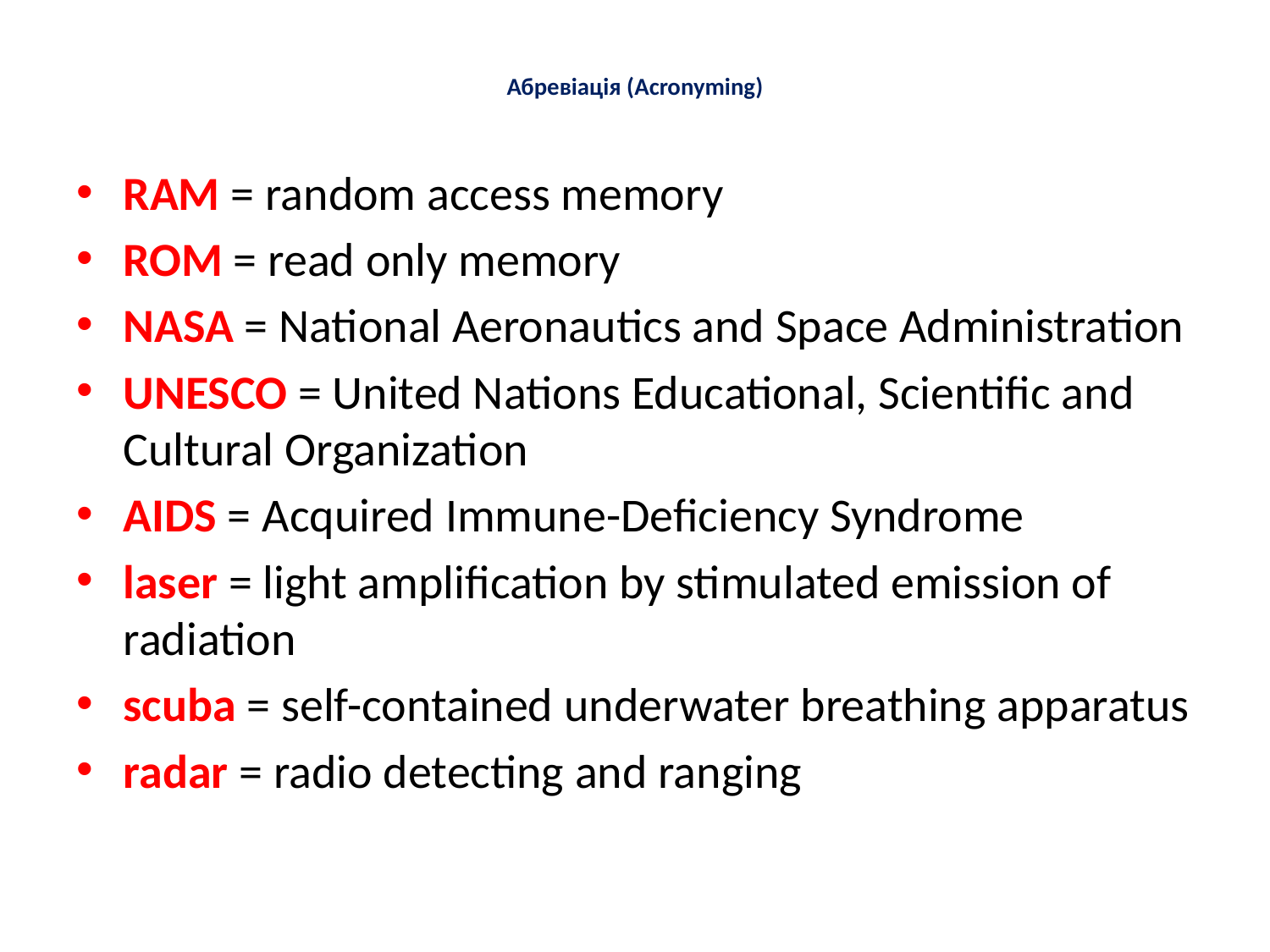

# Абревіація (Acronyming)
RAM = random access memory
ROM = read only memory
NASA = National Aeronautics and Space Administration
UNESCO = United Nations Educational, Scientific and Cultural Organization
AIDS = Acquired Immune-Deficiency Syndrome
laser = light amplification by stimulated emission of radiation
scuba = self-contained underwater breathing apparatus
radar = radio detecting and ranging